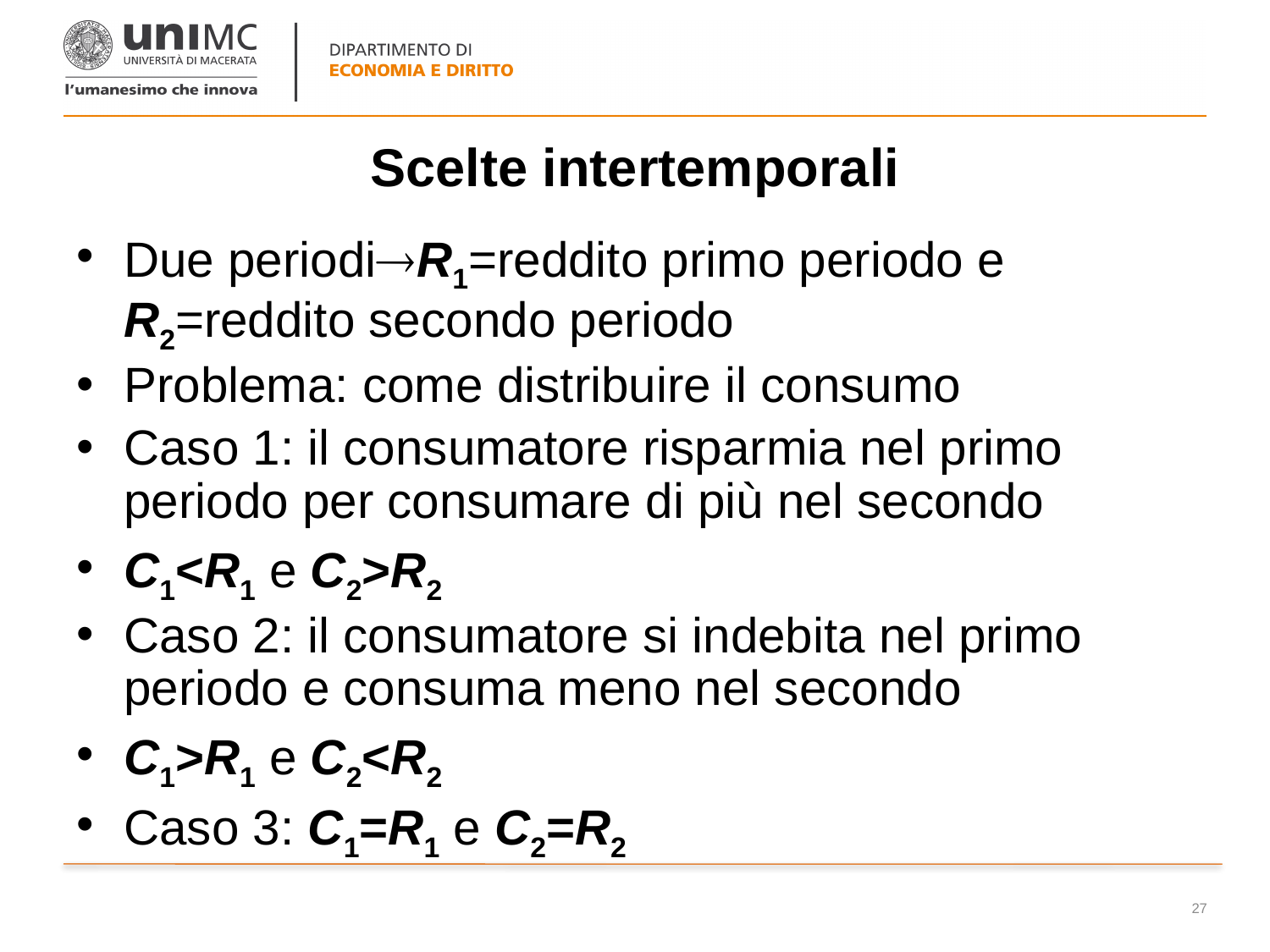

# Scelte intertemporali
Due periodi→R1=reddito primo periodo e R2=reddito secondo periodo
Problema: come distribuire il consumo
Caso 1: il consumatore risparmia nel primo periodo per consumare di più nel secondo
C1<R1 e C2>R2
Caso 2: il consumatore si indebita nel primo periodo e consuma meno nel secondo
C1>R1 e C2<R2
Caso 3: C1=R1 e C2=R2
27